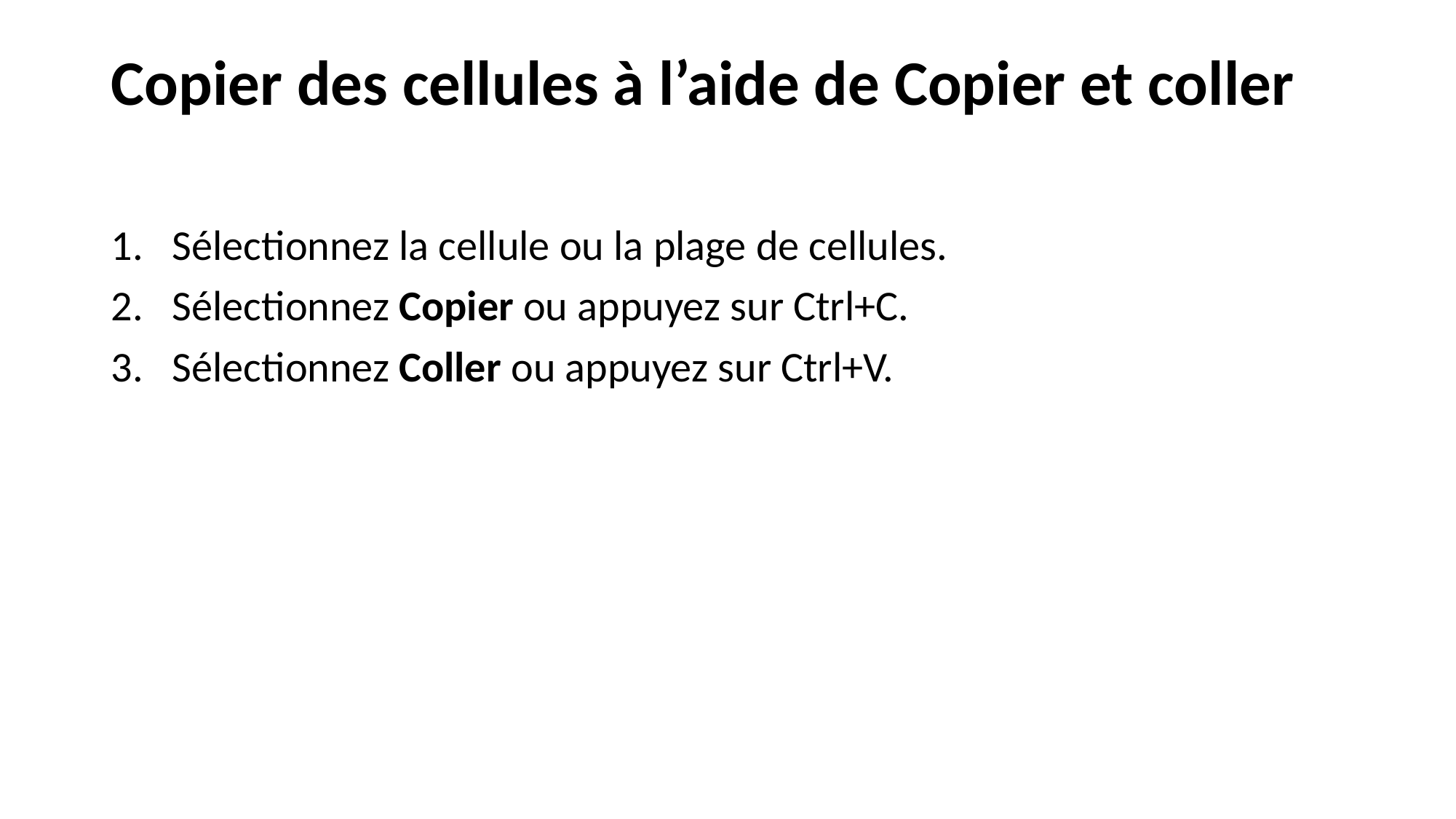

# Copier des cellules à l’aide de Copier et coller
Sélectionnez la cellule ou la plage de cellules.
Sélectionnez Copier ou appuyez sur Ctrl+C.
Sélectionnez Coller ou appuyez sur Ctrl+V.